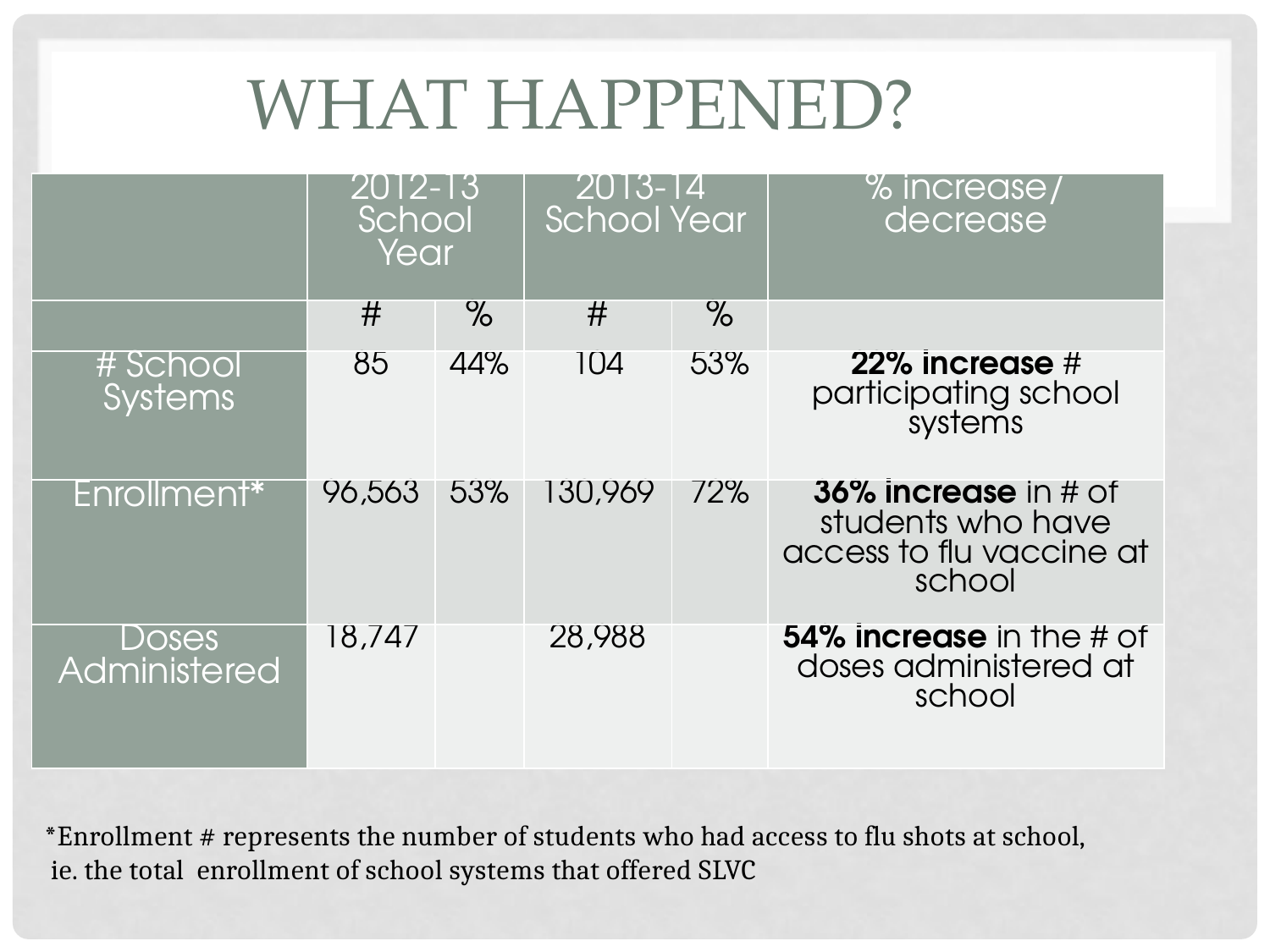

# What happened?
|  | 2012-13 School Year |  | 2013-14 School Year |  | % increase/ decrease |
| --- | --- | --- | --- | --- | --- |
|  | # | % | # | % |  |
| # School Systems | 85 | 44% | 104 | 53% | 22% increase # participating school systems |
| Enrollment\* | 96,563 | 53% | 130,969 | 72% | 36% increase in # of students who have access to flu vaccine at school |
| Doses Administered | 18,747 |  | 28,988 |  | 54% increase in the # of doses administered at school |
*Enrollment # represents the number of students who had access to flu shots at school,
 ie. the total  enrollment of school systems that offered SLVC